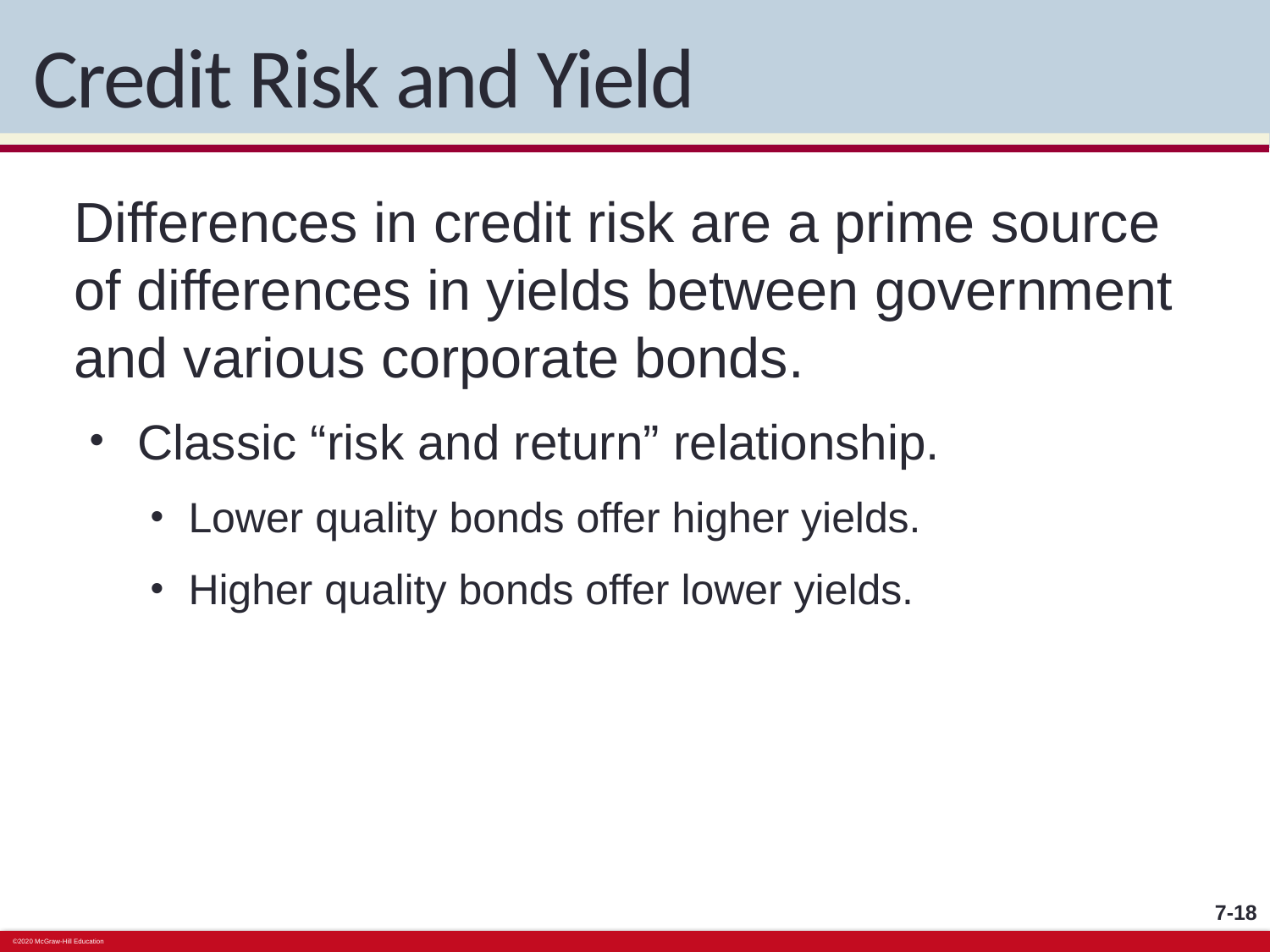

# Credit Risk and Yield
Differences in credit risk are a prime source of differences in yields between government and various corporate bonds.
Classic “risk and return” relationship.
Lower quality bonds offer higher yields.
Higher quality bonds offer lower yields.